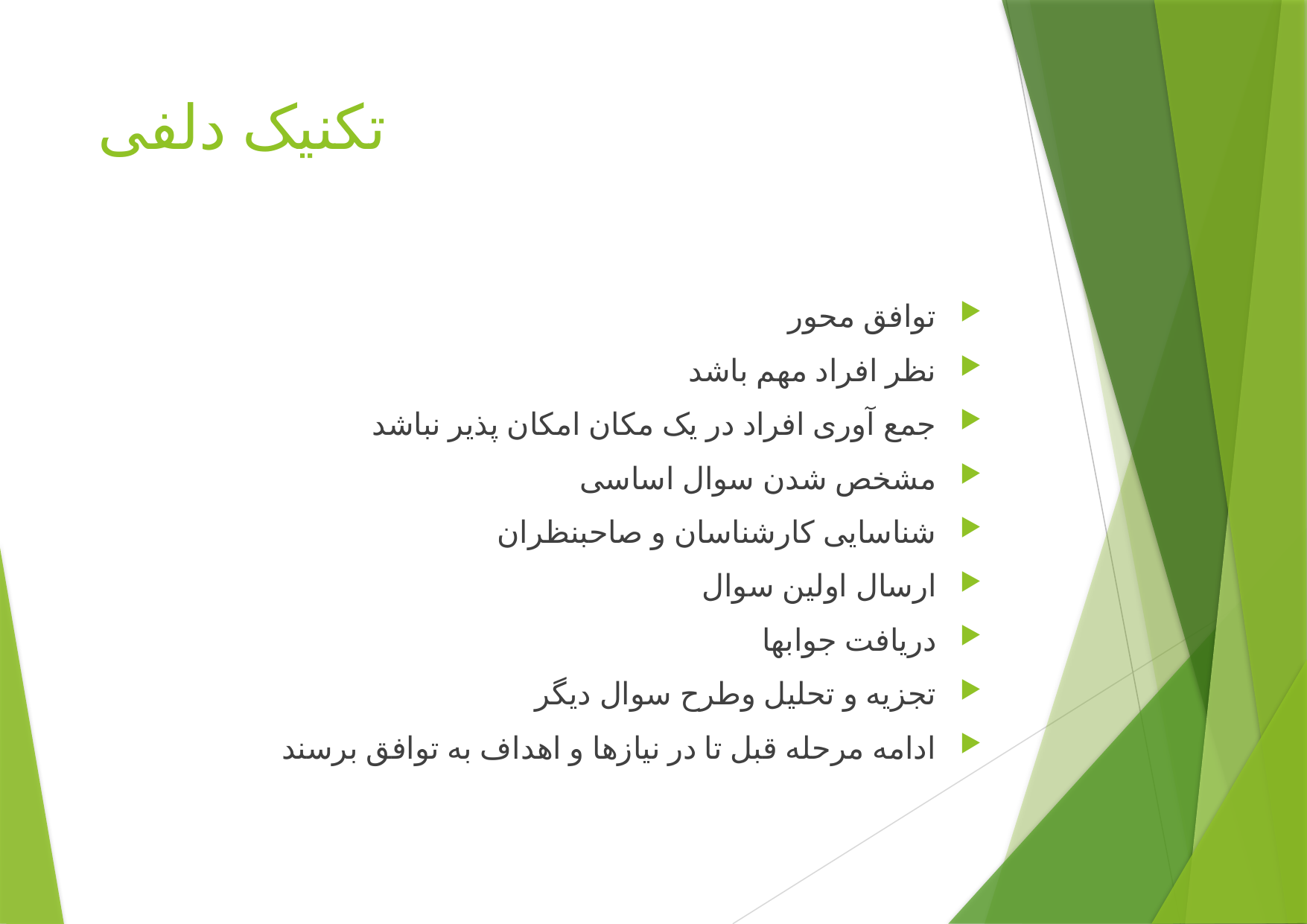

# تکنیک دلفی
توافق محور
نظر افراد مهم باشد
جمع آوری افراد در یک مکان امکان پذیر نباشد
مشخص شدن سوال اساسی
شناسایی کارشناسان و صاحبنظران
ارسال اولین سوال
دریافت جوابها
تجزیه و تحلیل وطرح سوال دیگر
ادامه مرحله قبل تا در نیازها و اهداف به توافق برسند